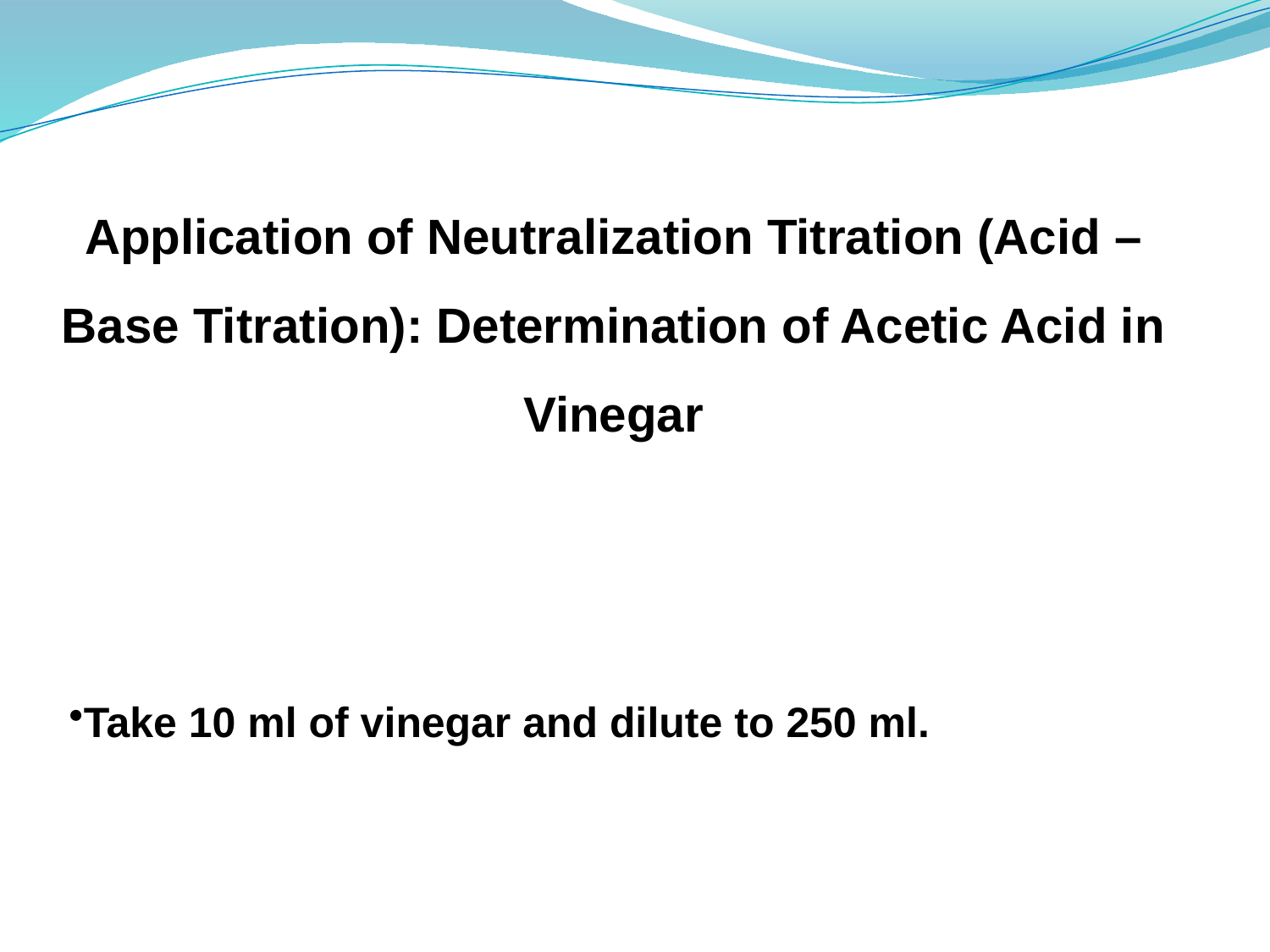

Application of Neutralization Titration (Acid – Base Titration): Determination of Acetic Acid in Vinegar
Take 10 ml of vinegar and dilute to 250 ml.